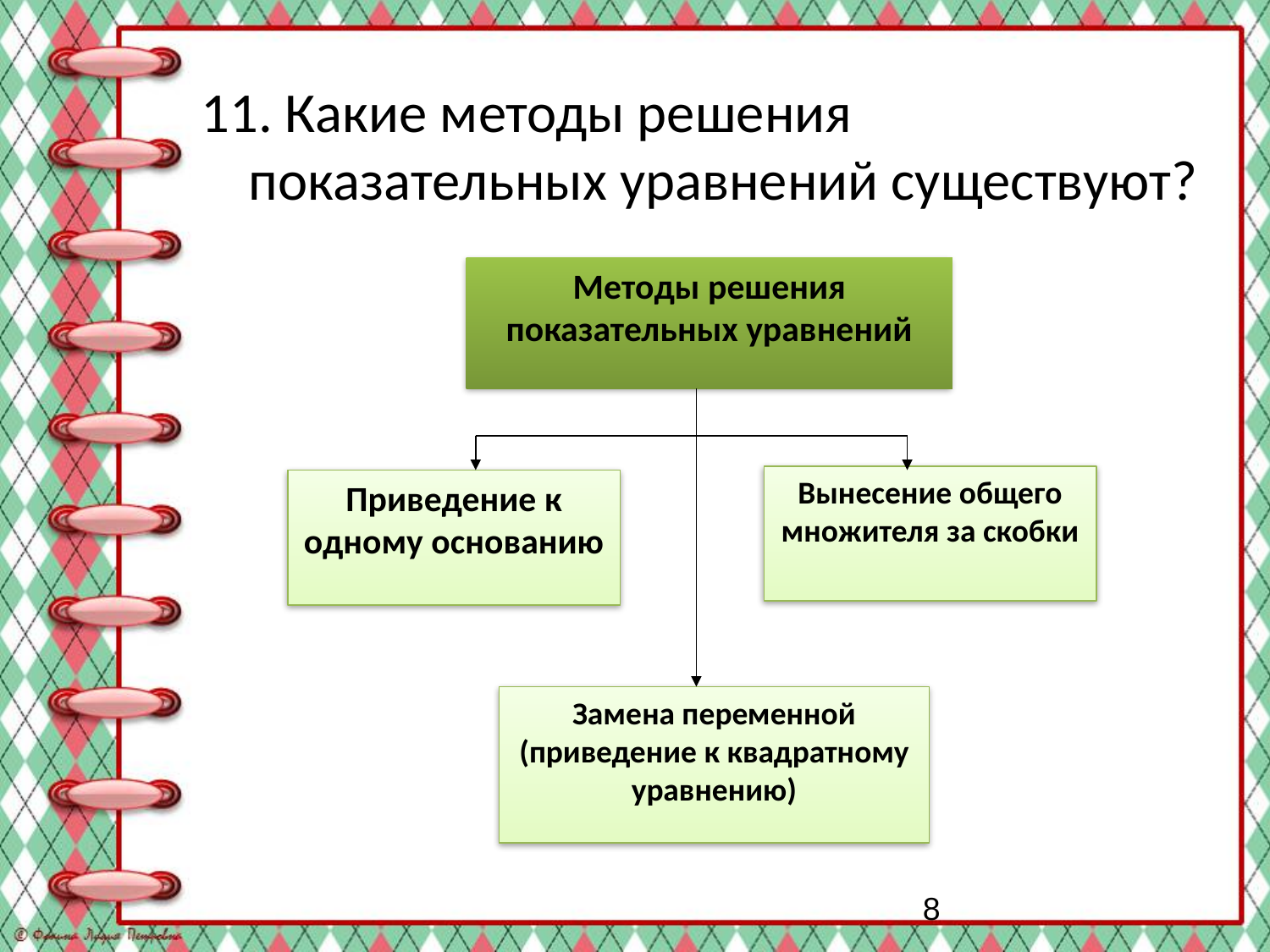

11. Какие методы решения показательных уравнений существуют?

Методы решения показательных уравнений
Вынесение общего множителя за скобки
Замена переменной (приведение к квадратному уравнению)

Приведение к одному основанию

8